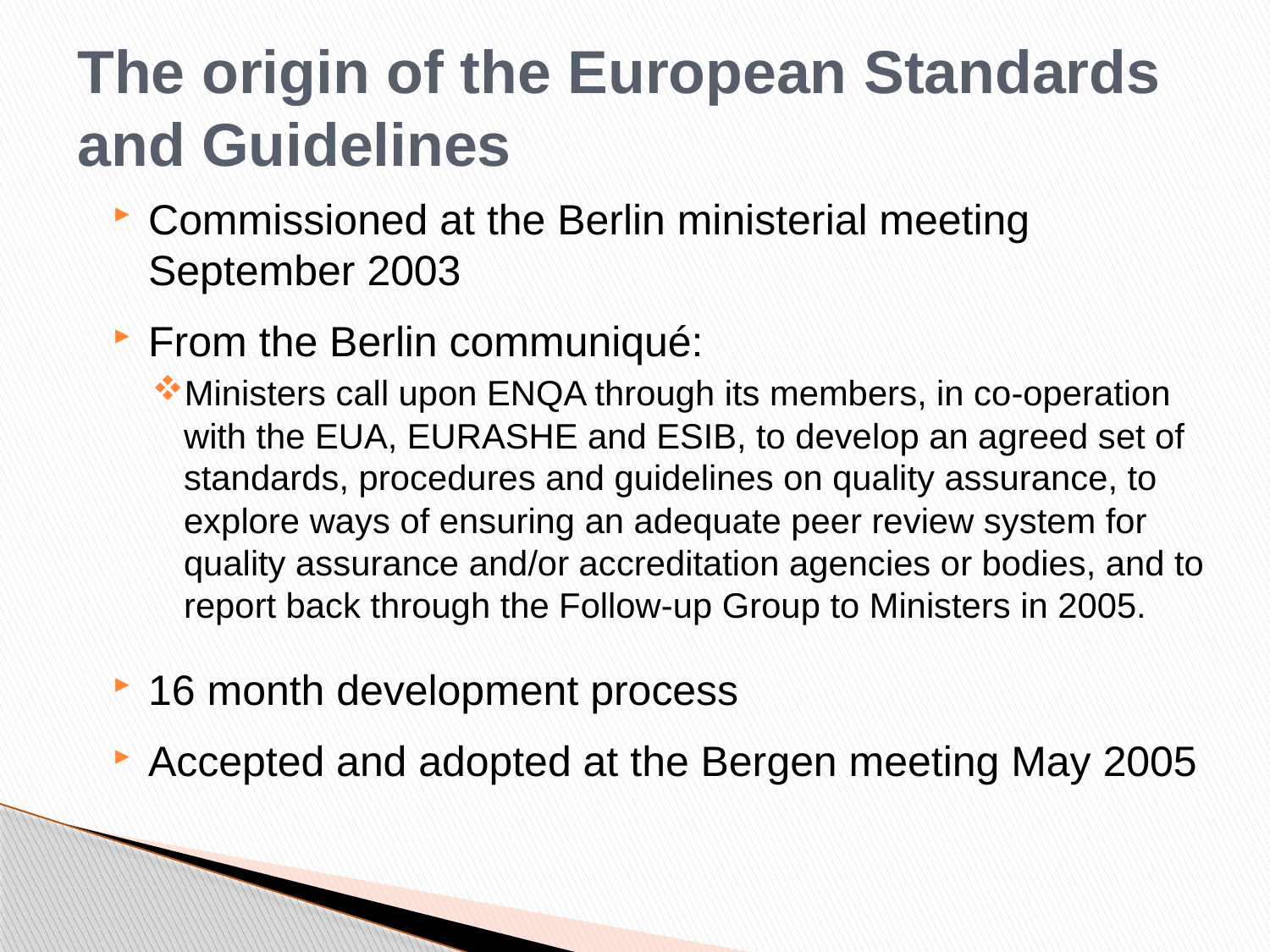

# The origin of the European Standards and Guidelines
Commissioned at the Berlin ministerial meeting September 2003

From the Berlin communiqué:
Ministers call upon ENQA through its members, in co-operation with the EUA, EURASHE and ESIB, to develop an agreed set of standards, procedures and guidelines on quality assurance, to explore ways of ensuring an adequate peer review system for quality assurance and/or accreditation agencies or bodies, and to report back through the Follow-up Group to Ministers in 2005.

16 month development process

Accepted and adopted at the Bergen meeting May 2005